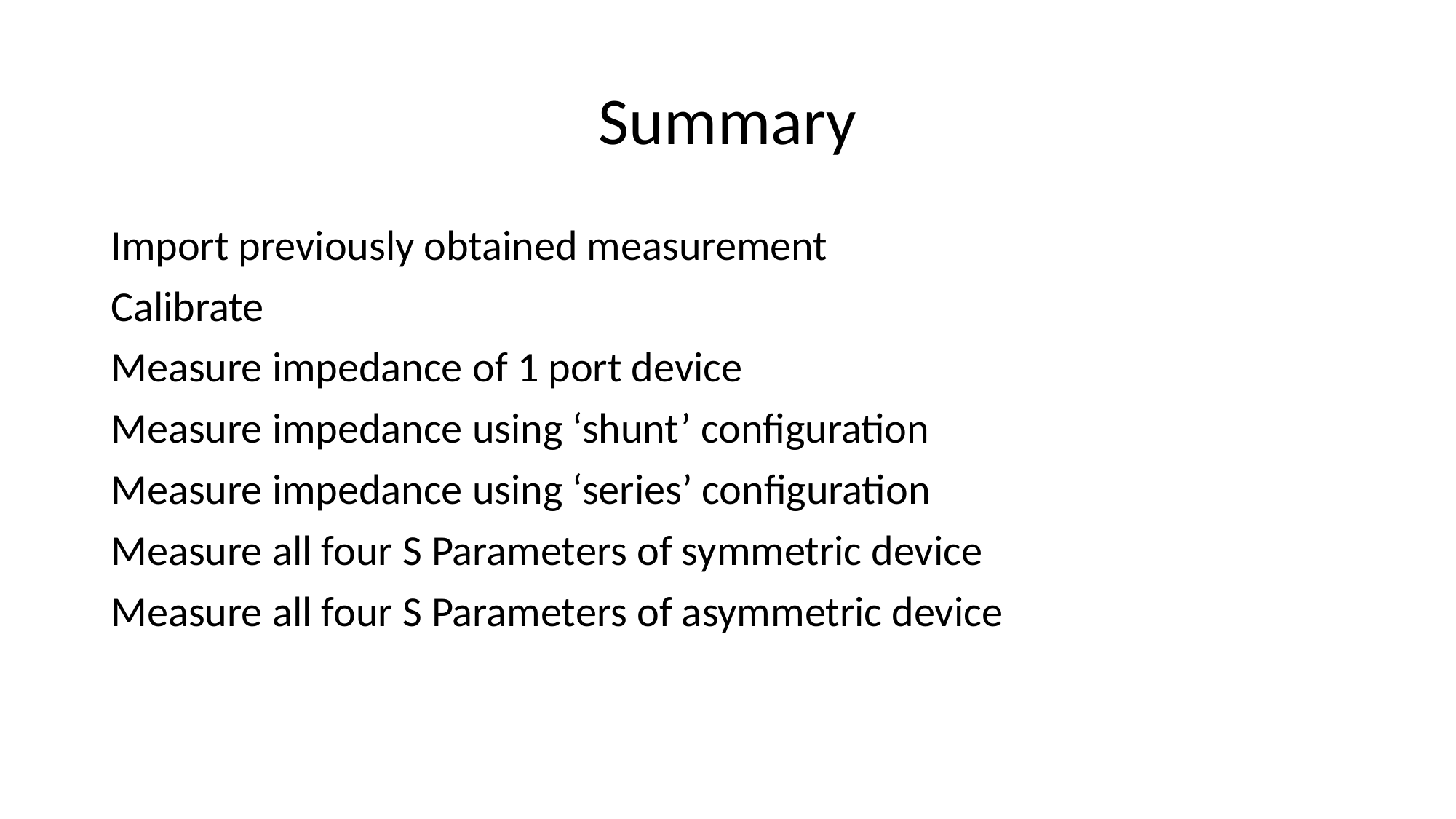

# Summary
Import previously obtained measurement
Calibrate
Measure impedance of 1 port device
Measure impedance using ‘shunt’ configuration
Measure impedance using ‘series’ configuration
Measure all four S Parameters of symmetric device
Measure all four S Parameters of asymmetric device